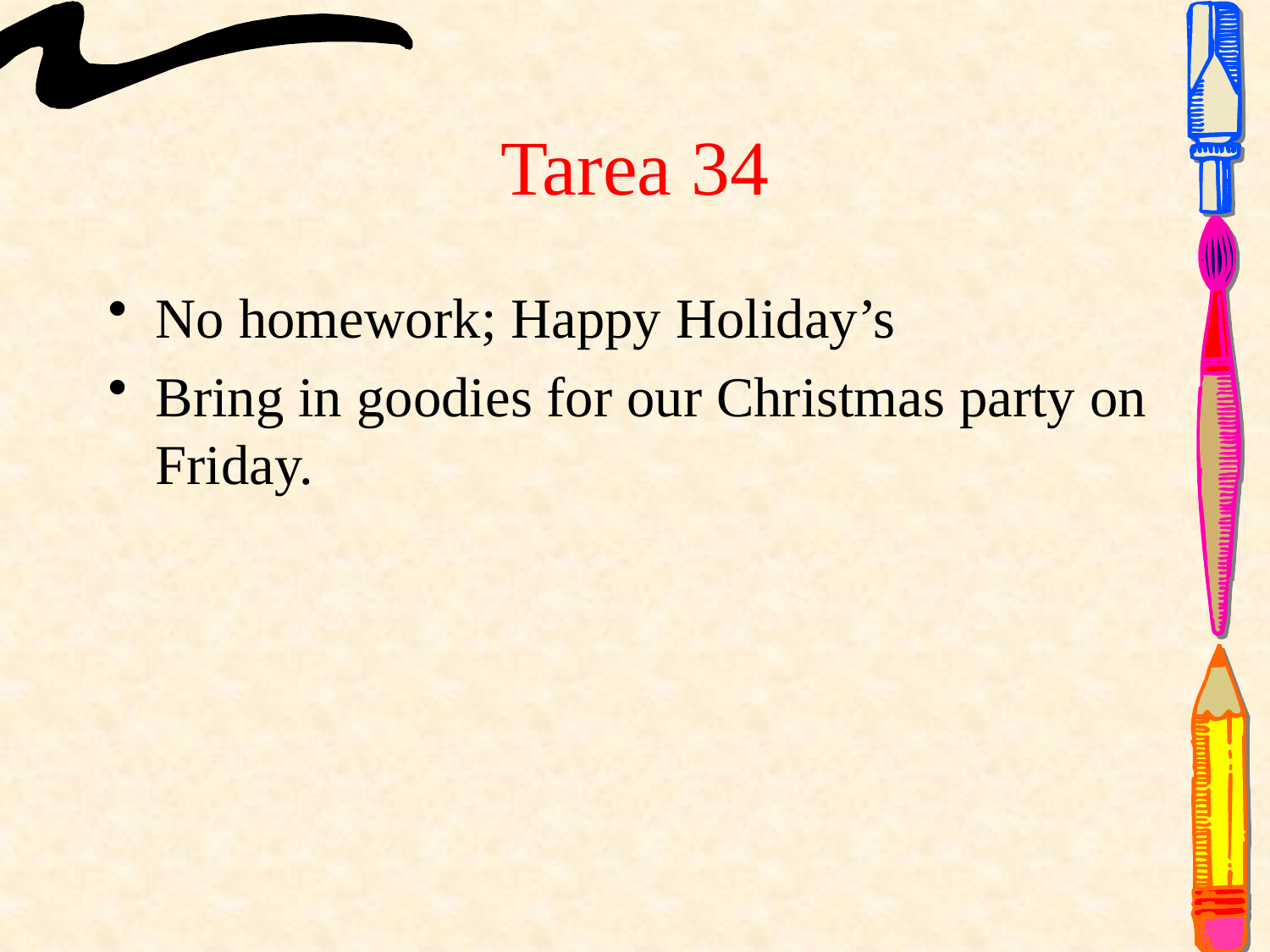

# Tarea 34
No homework; Happy Holiday’s
Bring in goodies for our Christmas party on Friday.